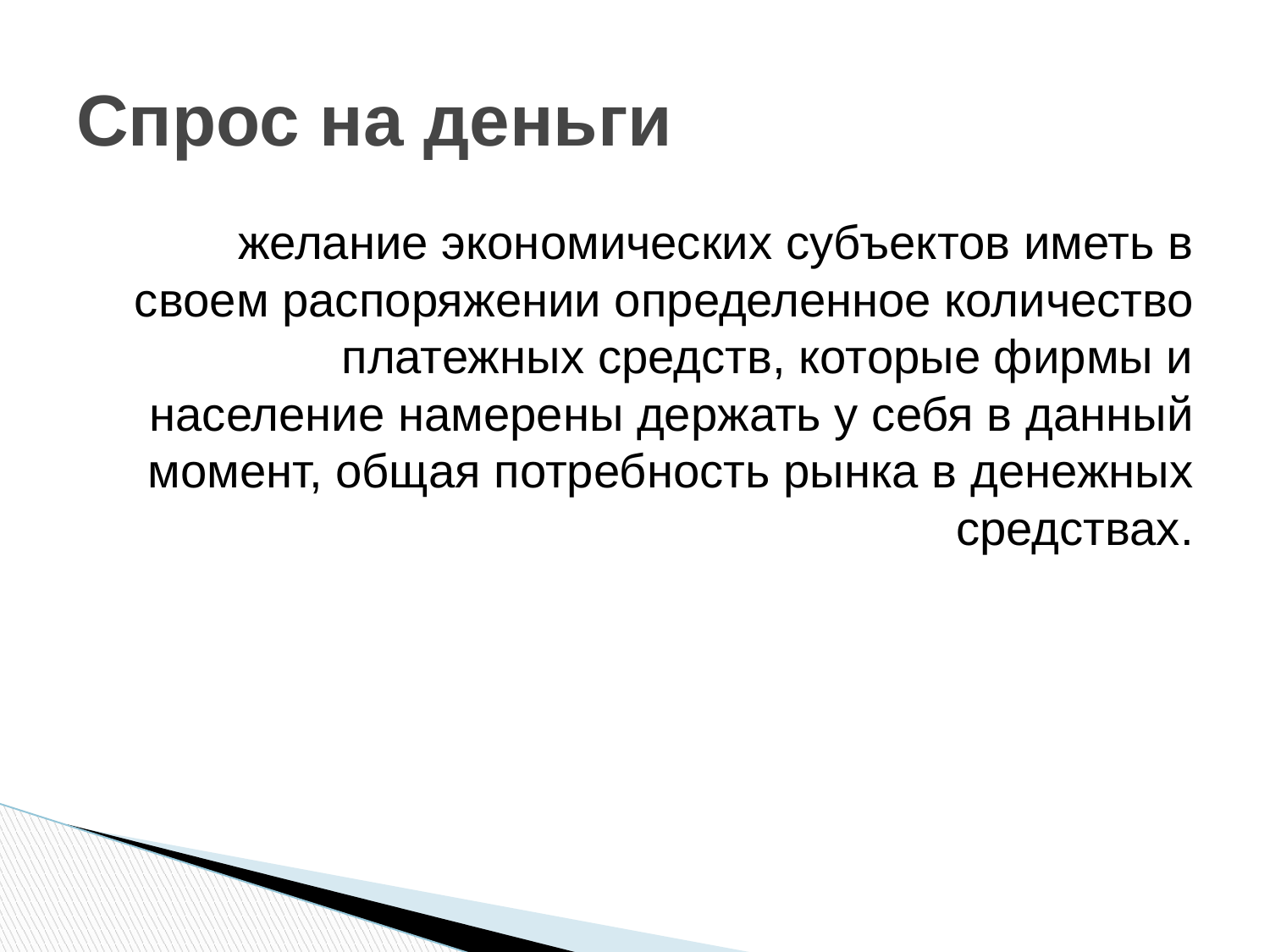

# Спрос на деньги
желание экономических субъектов иметь в своем распоряжении определенное количество платежных средств, которые фирмы и население намерены держать у себя в данный момент, общая потребность рынка в денежных средствах.